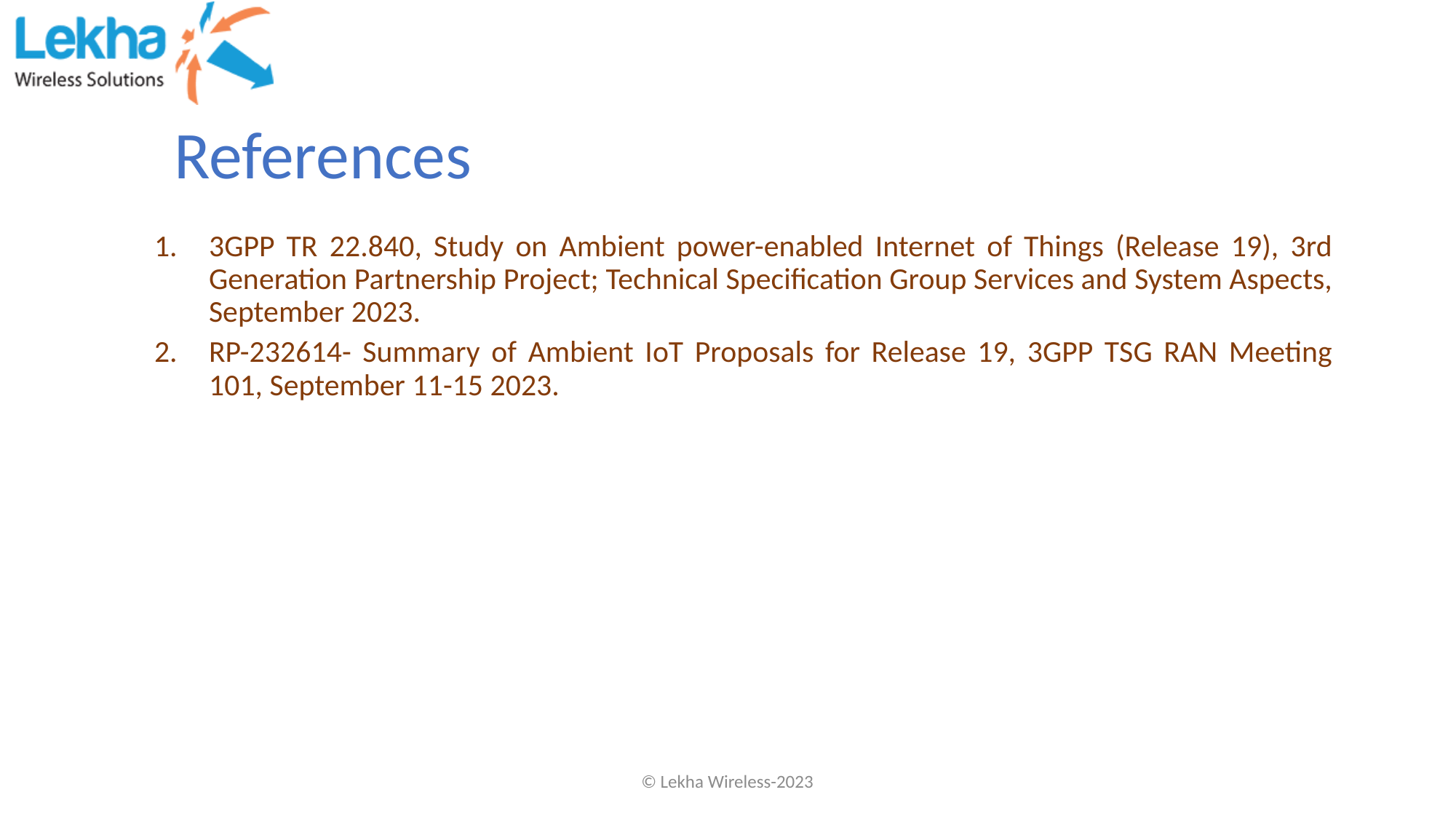

# References

3GPP TR 22.840, Study on Ambient power-enabled Internet of Things (Release 19), 3rd Generation Partnership Project; Technical Specification Group Services and System Aspects, September 2023.
RP-232614- Summary of Ambient IoT Proposals for Release 19, 3GPP TSG RAN Meeting 101, September 11-15 2023.

© Lekha Wireless-2023
8